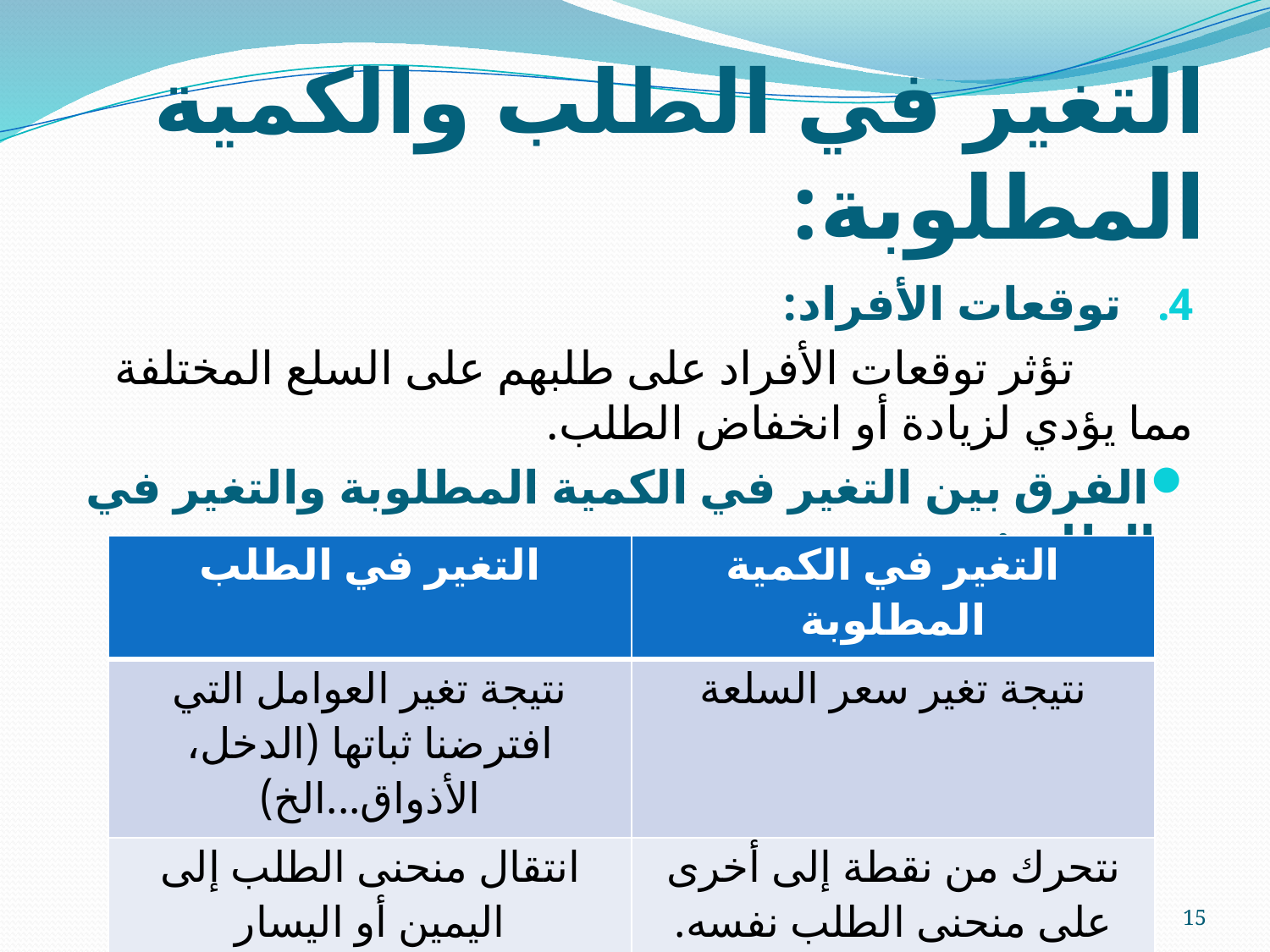

# التغير في الطلب والكمية المطلوبة:
توقعات الأفراد:
          تؤثر توقعات الأفراد على طلبهم على السلع المختلفة مما يؤدي لزيادة أو انخفاض الطلب.
الفرق بين التغير في الكمية المطلوبة والتغير في الطلب:

| التغير في الطلب | التغير في الكمية المطلوبة |
| --- | --- |
| نتيجة تغير العوامل التي افترضنا ثباتها (الدخل، الأذواق...الخ) | نتيجة تغير سعر السلعة |
| انتقال منحنى الطلب إلى اليمين أو اليسار | نتحرك من نقطة إلى أخرى على منحنى الطلب نفسه. |
| السعر ثابت والكمية المطلوبة تتغير | سعر السلعة و الكمية المطلوبة تغير |
15